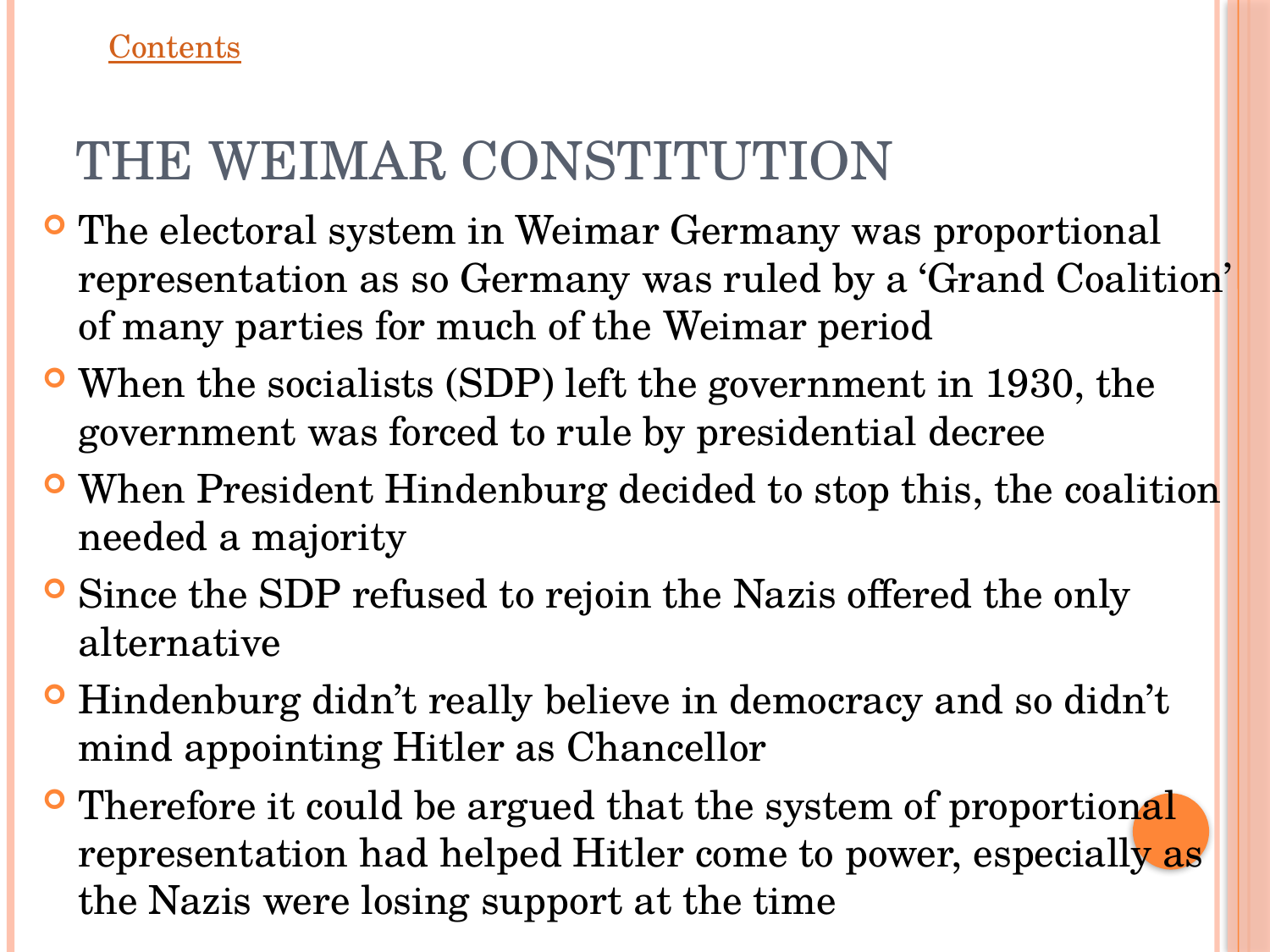

# The Weimar Constitution
The electoral system in Weimar Germany was proportional representation as so Germany was ruled by a ‘Grand Coalition’ of many parties for much of the Weimar period
When the socialists (SDP) left the government in 1930, the government was forced to rule by presidential decree
When President Hindenburg decided to stop this, the coalition needed a majority
Since the SDP refused to rejoin the Nazis offered the only alternative
Hindenburg didn’t really believe in democracy and so didn’t mind appointing Hitler as Chancellor
Therefore it could be argued that the system of proportional representation had helped Hitler come to power, especially as the Nazis were losing support at the time